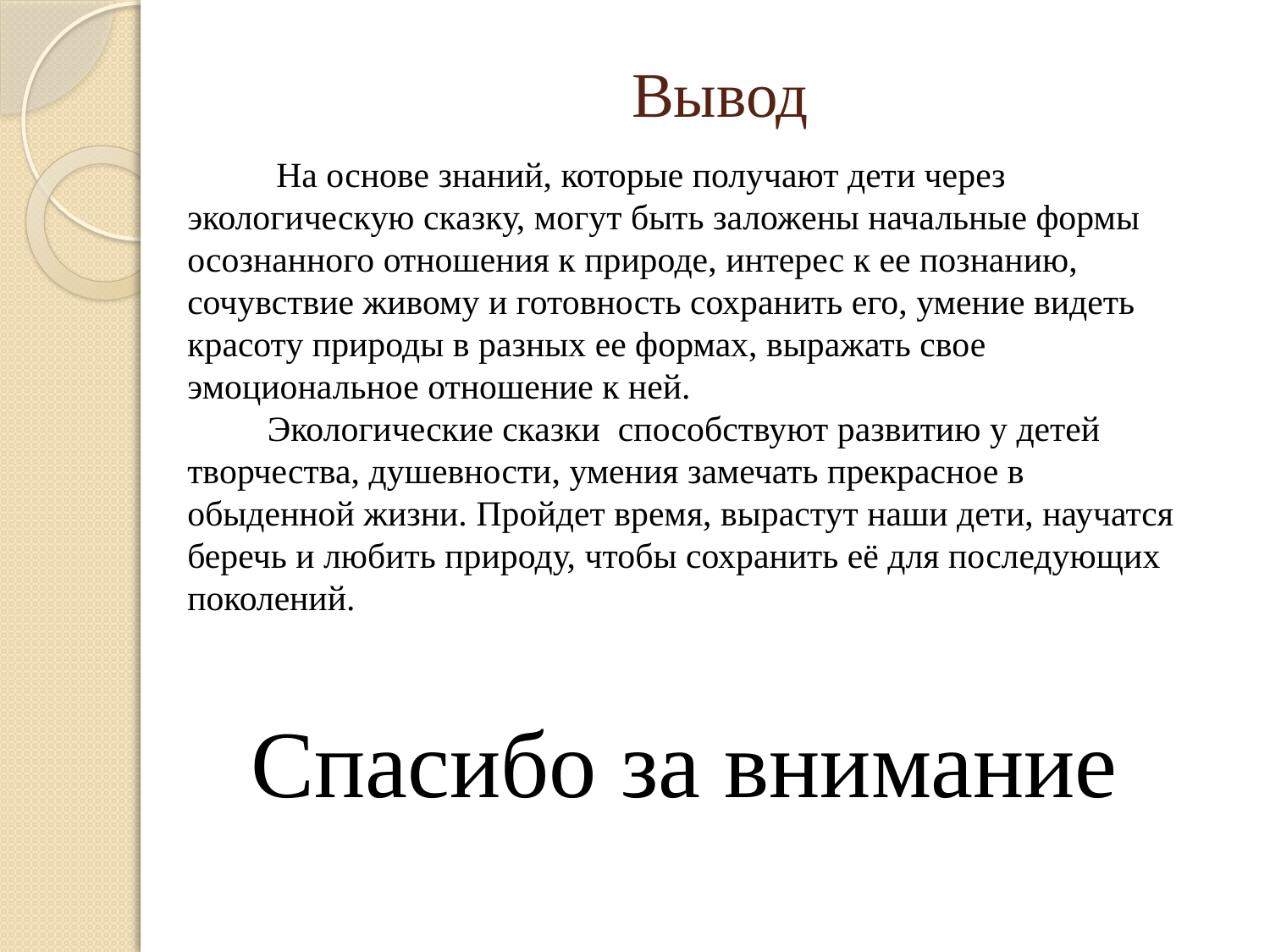

# Вывод
          На основе знаний, которые получают дети через экологическую сказку, могут быть заложены начальные формы осознанного отношения к природе, интерес к ее познанию, сочувствие живому и готовность сохранить его, умение видеть красоту природы в разных ее формах, выражать свое эмоциональное отношение к ней.
         Экологические сказки  способствуют развитию у детей творчества, душевности, умения замечать прекрасное в обыденной жизни. Пройдет время, вырастут наши дети, научатся беречь и любить природу, чтобы сохранить её для последующих поколений.

Спасибо за внимание